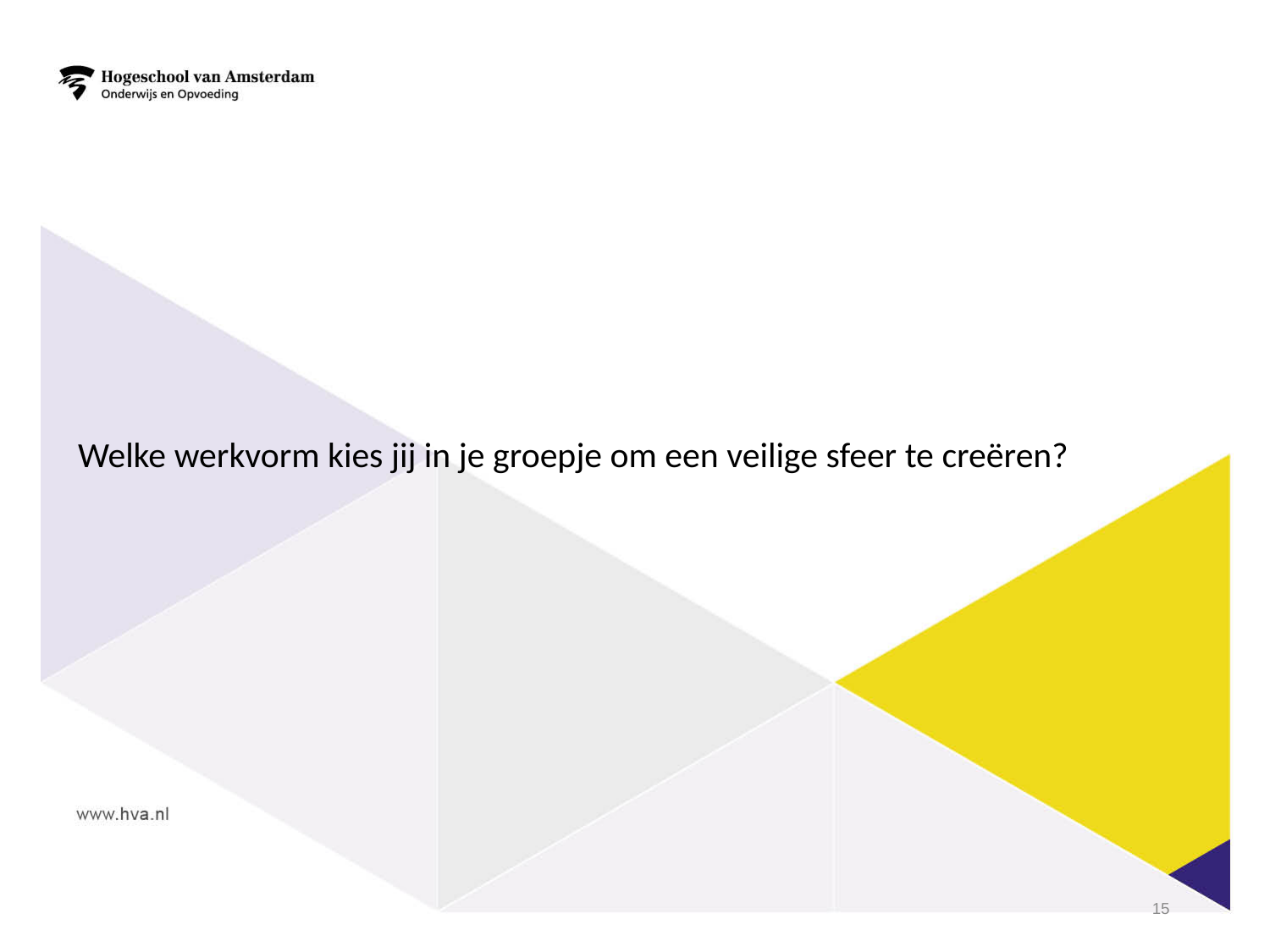

# Welke werkvorm kies jij in je groepje om een veilige sfeer te creëren?
15